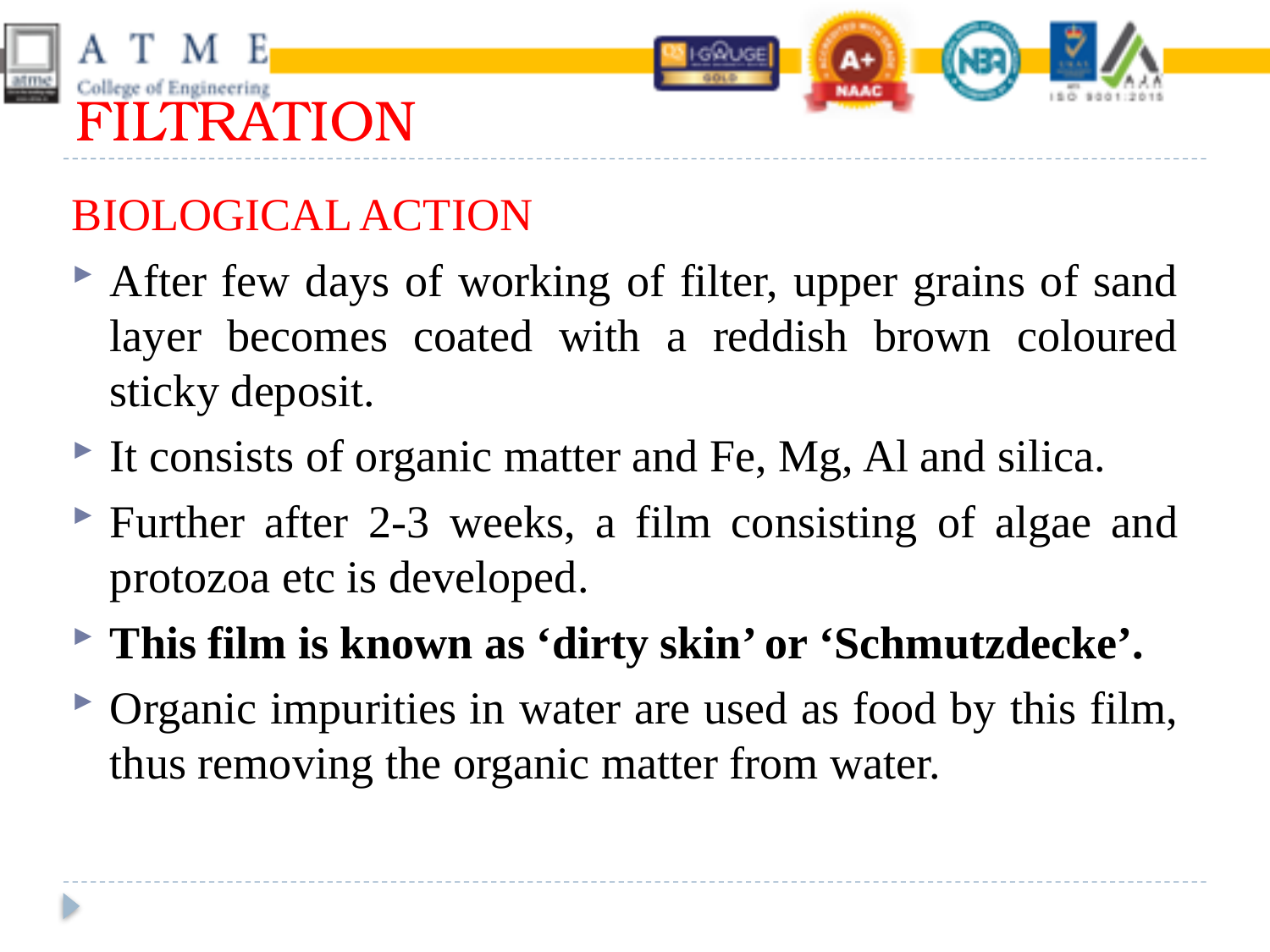

# FILTRATION
BIOLOGICAL ACTION
After few days of working of filter, upper grains of sand layer becomes coated with a reddish brown coloured sticky deposit.
It consists of organic matter and Fe, Mg, Al and silica.
Further after 2-3 weeks, a film consisting of algae and protozoa etc is developed.
This film is known as ‘dirty skin’ or ‘Schmutzdecke’.
Organic impurities in water are used as food by this film, thus removing the organic matter from water.